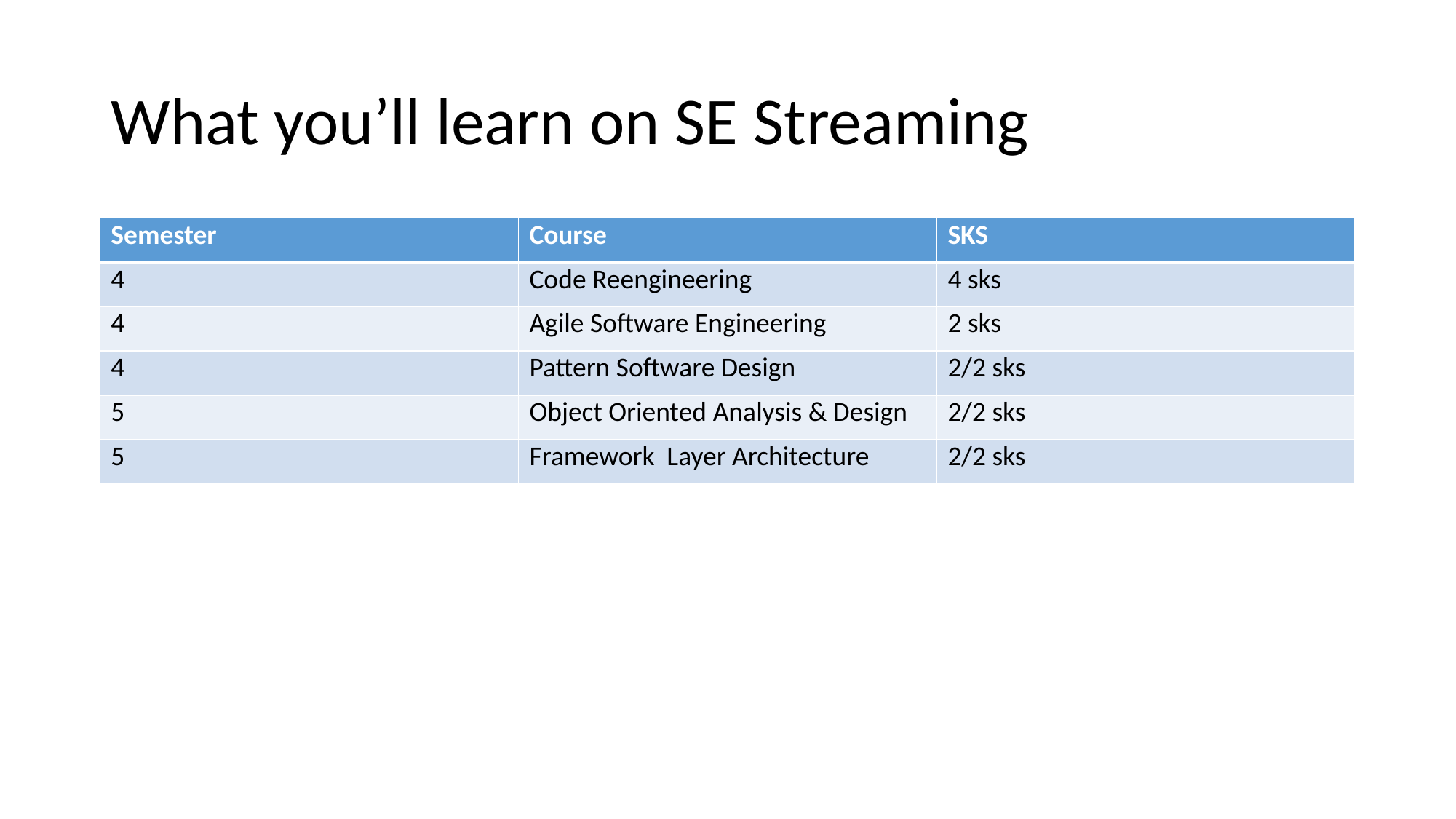

# What you’ll learn on SE Streaming
| Semester | Course | SKS |
| --- | --- | --- |
| 4 | Code Reengineering | 4 sks |
| 4 | Agile Software Engineering | 2 sks |
| 4 | Pattern Software Design | 2/2 sks |
| 5 | Object Oriented Analysis & Design | 2/2 sks |
| 5 | Framework Layer Architecture | 2/2 sks |